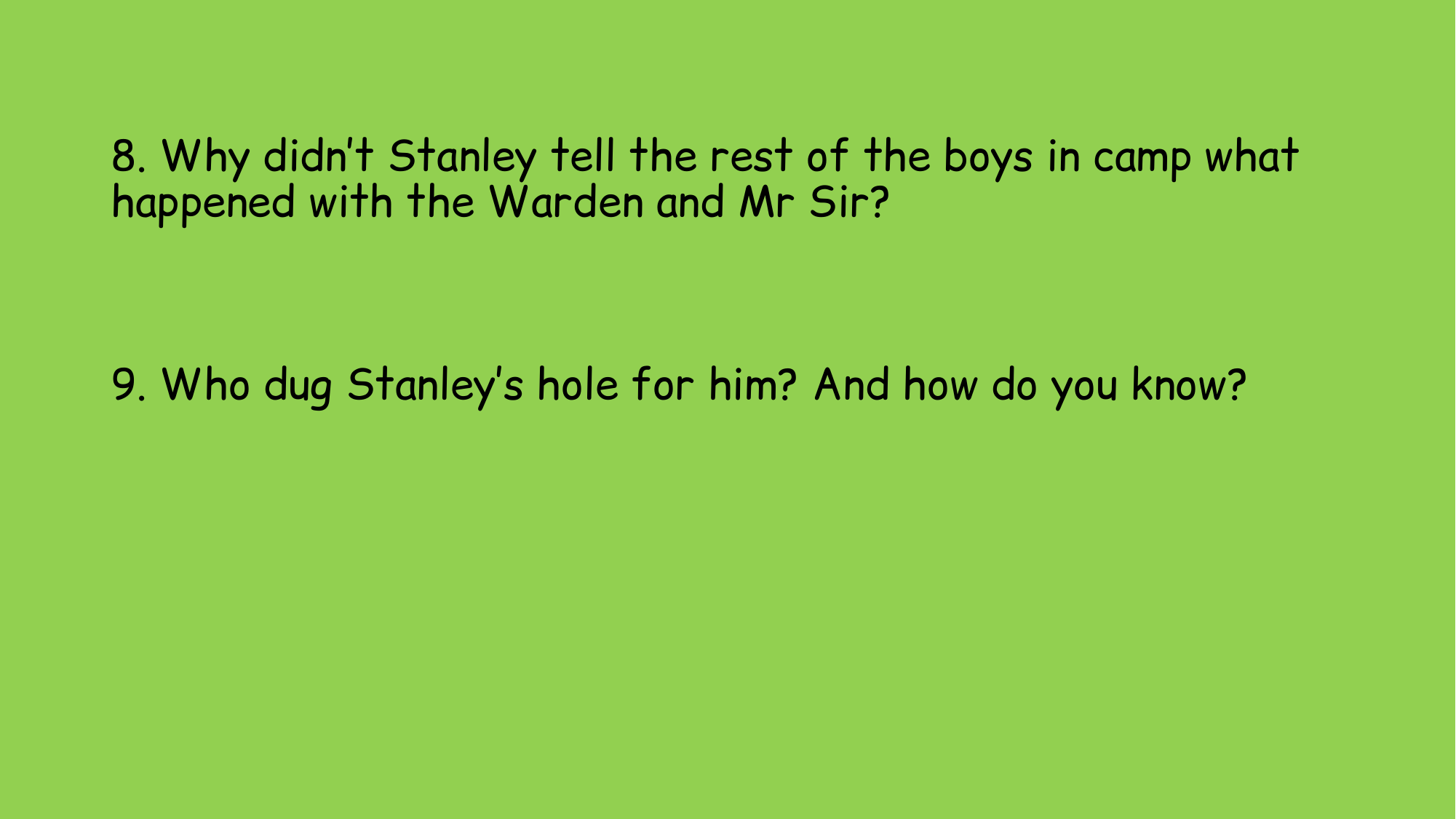

8. Why didn’t Stanley tell the rest of the boys in camp what happened with the Warden and Mr Sir?

9. Who dug Stanley’s hole for him? And how do you know?